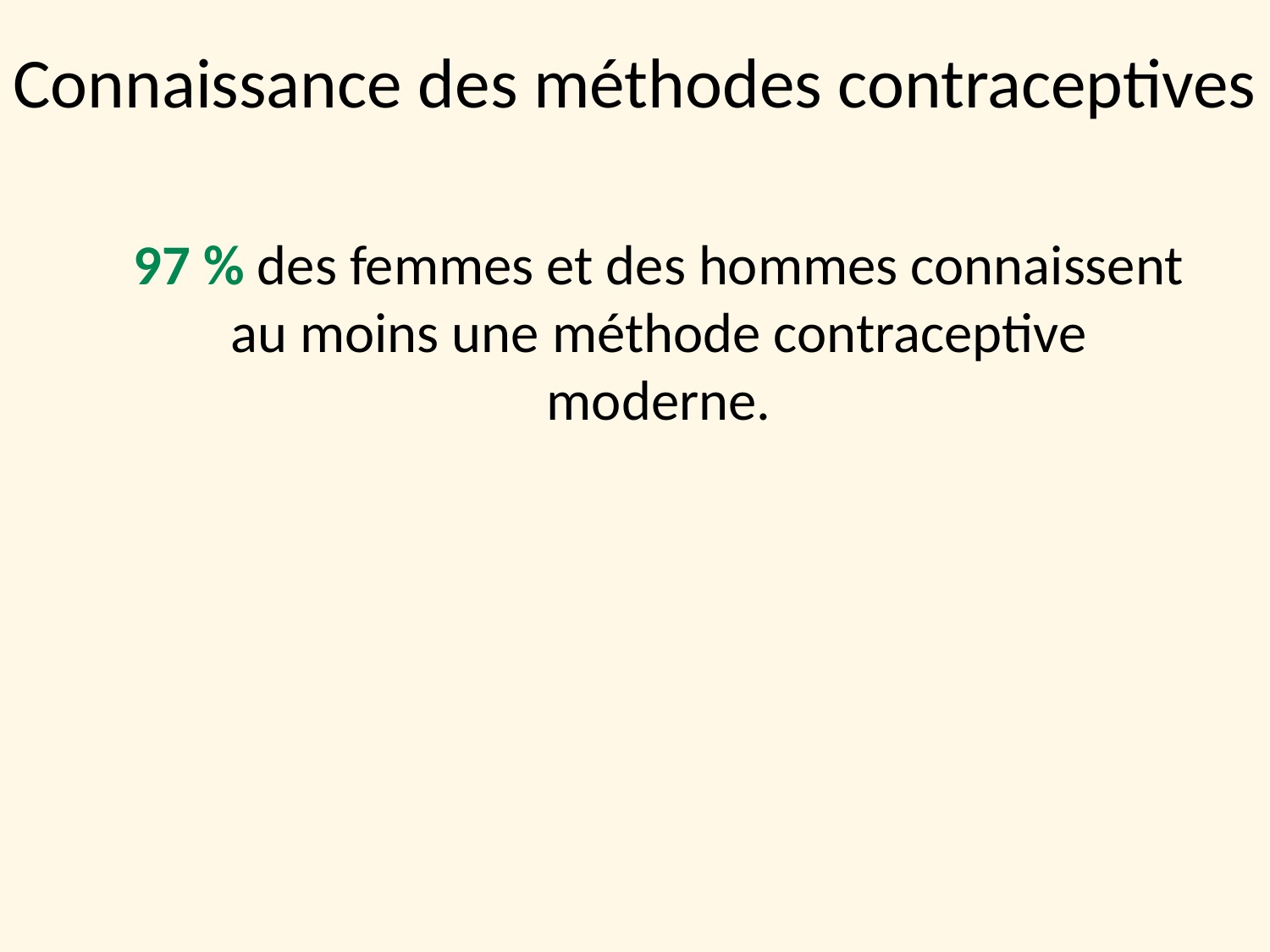

# Connaissance des méthodes contraceptives
	97 % des femmes et des hommes connaissent au moins une méthode contraceptive moderne.